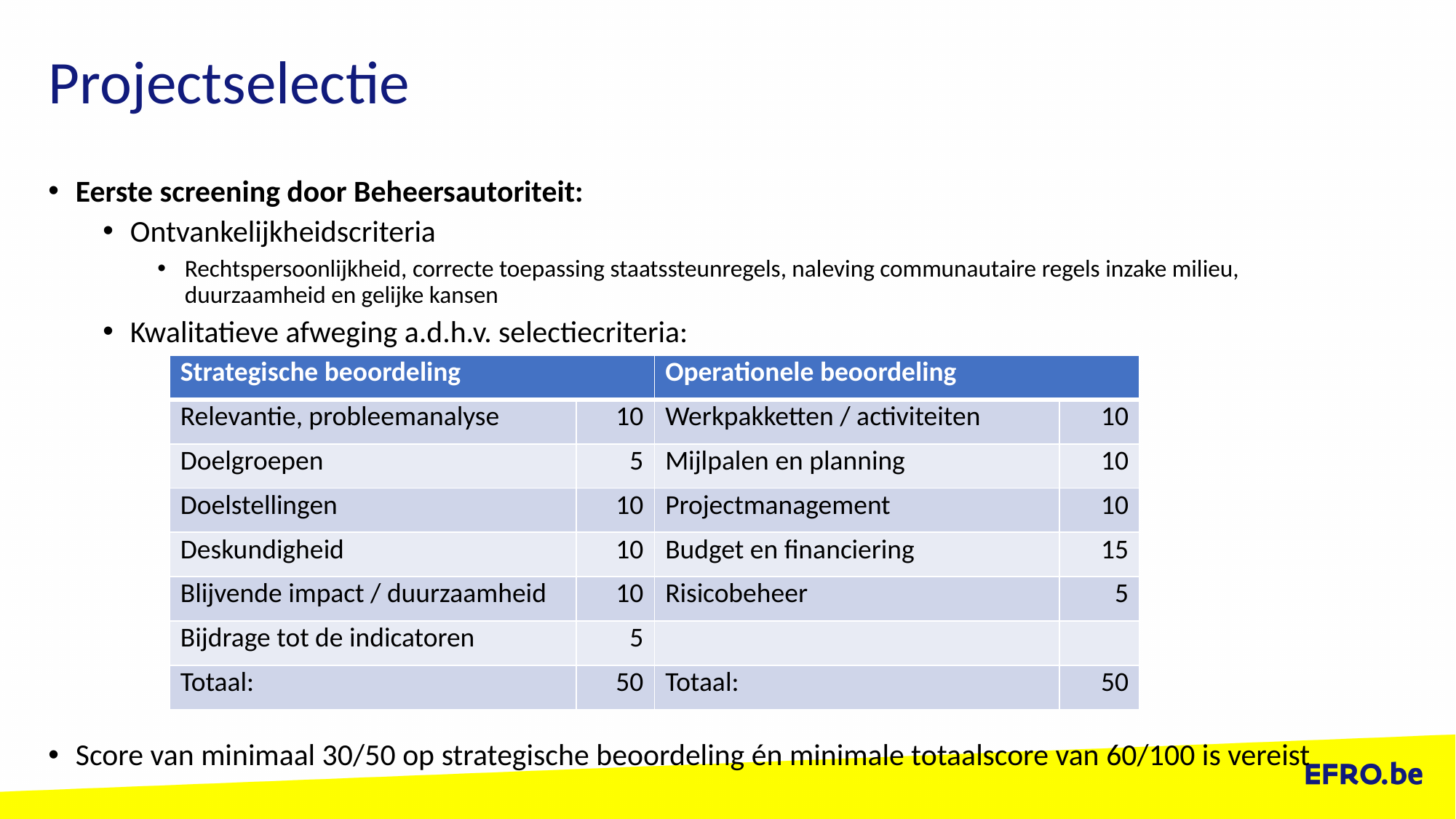

# Projectselectie

Eerste screening door Beheersautoriteit:
Ontvankelijkheidscriteria
Rechtspersoonlijkheid, correcte toepassing staatssteunregels, naleving communautaire regels inzake milieu, duurzaamheid en gelijke kansen
Kwalitatieve afweging a.d.h.v. selectiecriteria:

Score van minimaal 30/50 op strategische beoordeling én minimale totaalscore van 60/100 is vereist
| Strategische beoordeling |  | Operationele beoordeling |  |
| --- | --- | --- | --- |
| Relevantie, probleemanalyse | 10 | Werkpakketten / activiteiten | 10 |
| Doelgroepen | 5 | Mijlpalen en planning | 10 |
| Doelstellingen | 10 | Projectmanagement | 10 |
| Deskundigheid | 10 | Budget en financiering | 15 |
| Blijvende impact / duurzaamheid | 10 | Risicobeheer | 5 |
| Bijdrage tot de indicatoren | 5 |  |  |
| Totaal: | 50 | Totaal: | 50 |